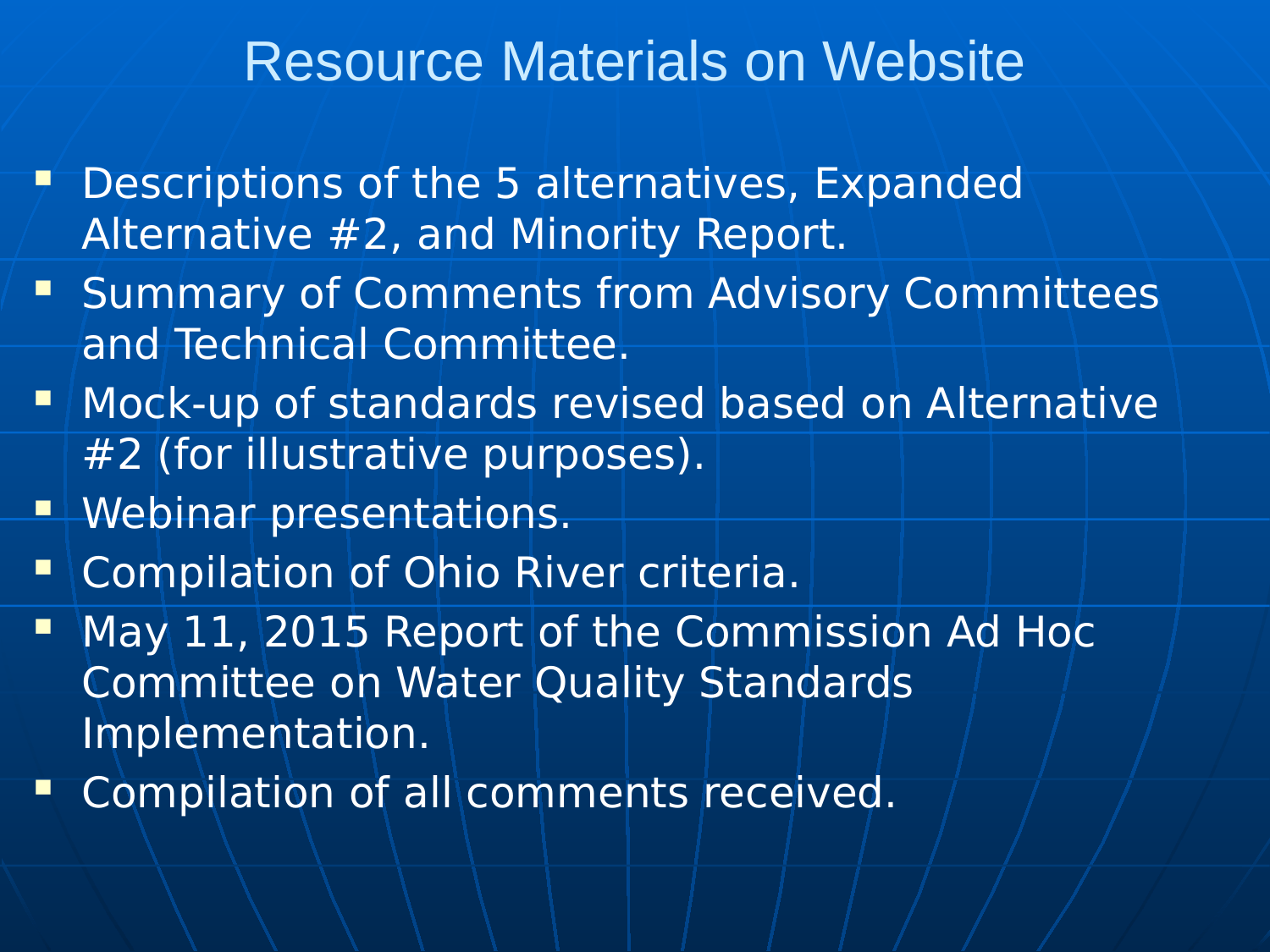

# Resource Materials on Website
Descriptions of the 5 alternatives, Expanded Alternative #2, and Minority Report.
Summary of Comments from Advisory Committees and Technical Committee.
Mock-up of standards revised based on Alternative #2 (for illustrative purposes).
Webinar presentations.
Compilation of Ohio River criteria.
May 11, 2015 Report of the Commission Ad Hoc Committee on Water Quality Standards Implementation.
Compilation of all comments received.